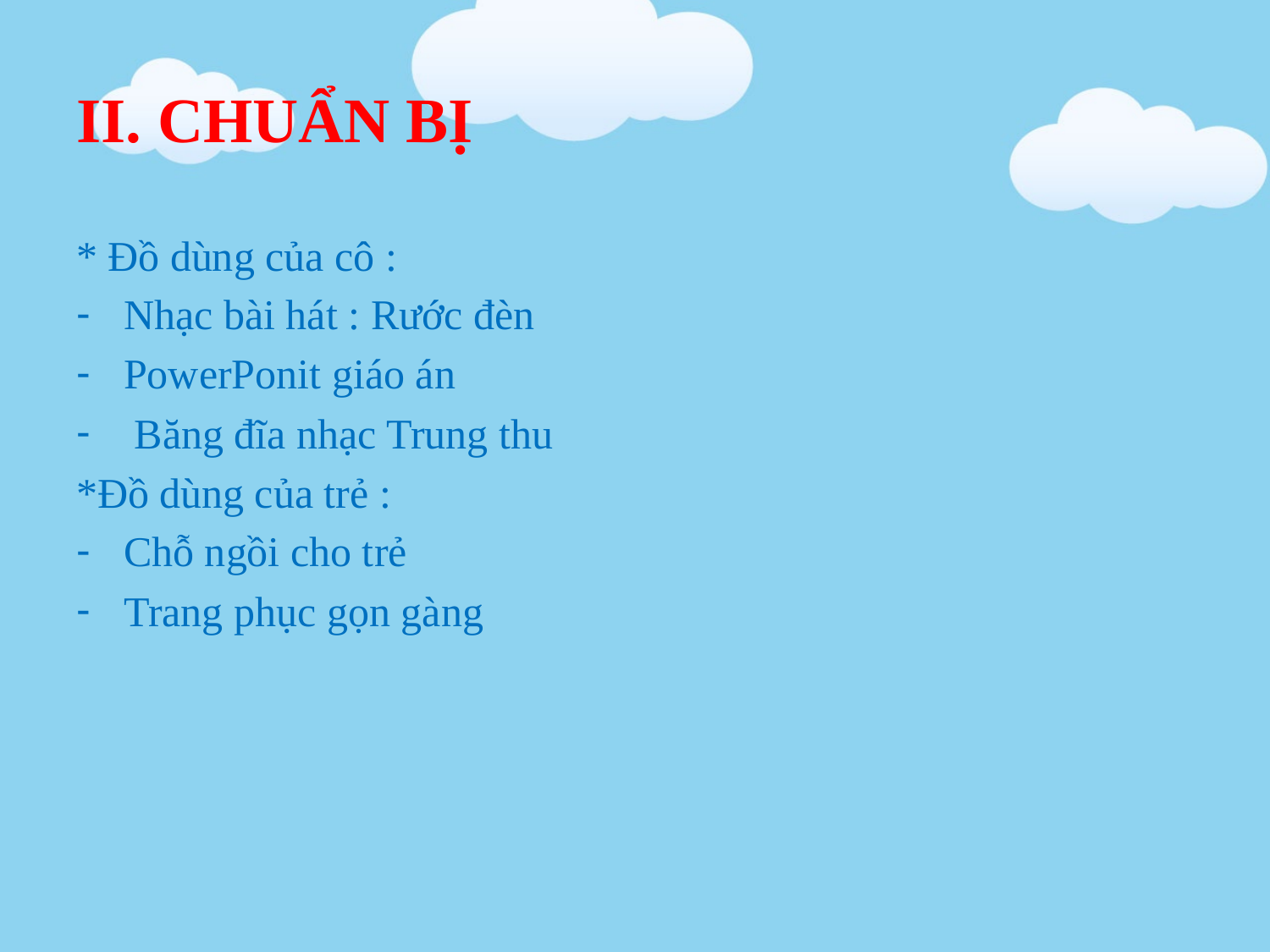

# II. CHUẨN BỊ
* Đồ dùng của cô :
Nhạc bài hát : Rước đèn
PowerPonit giáo án
 Băng đĩa nhạc Trung thu
*Đồ dùng của trẻ :
Chỗ ngồi cho trẻ
Trang phục gọn gàng